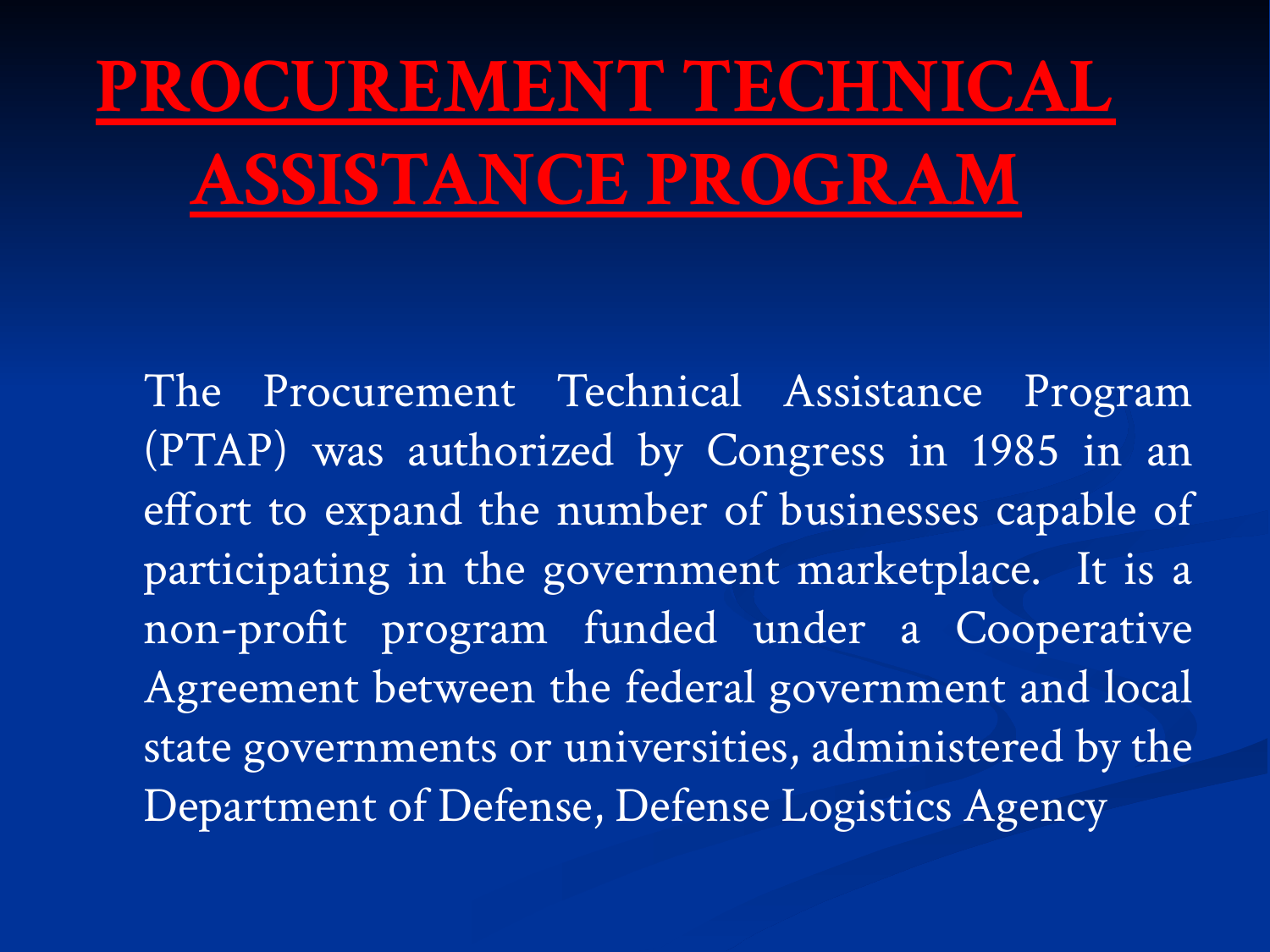

# PROCUREMENT TECHNICAL ASSISTANCE PROGRAM
The Procurement Technical Assistance Program (PTAP) was authorized by Congress in 1985 in an effort to expand the number of businesses capable of participating in the government marketplace.  It is a non-profit program funded under a Cooperative Agreement between the federal government and local state governments or universities, administered by the Department of Defense, Defense Logistics Agency